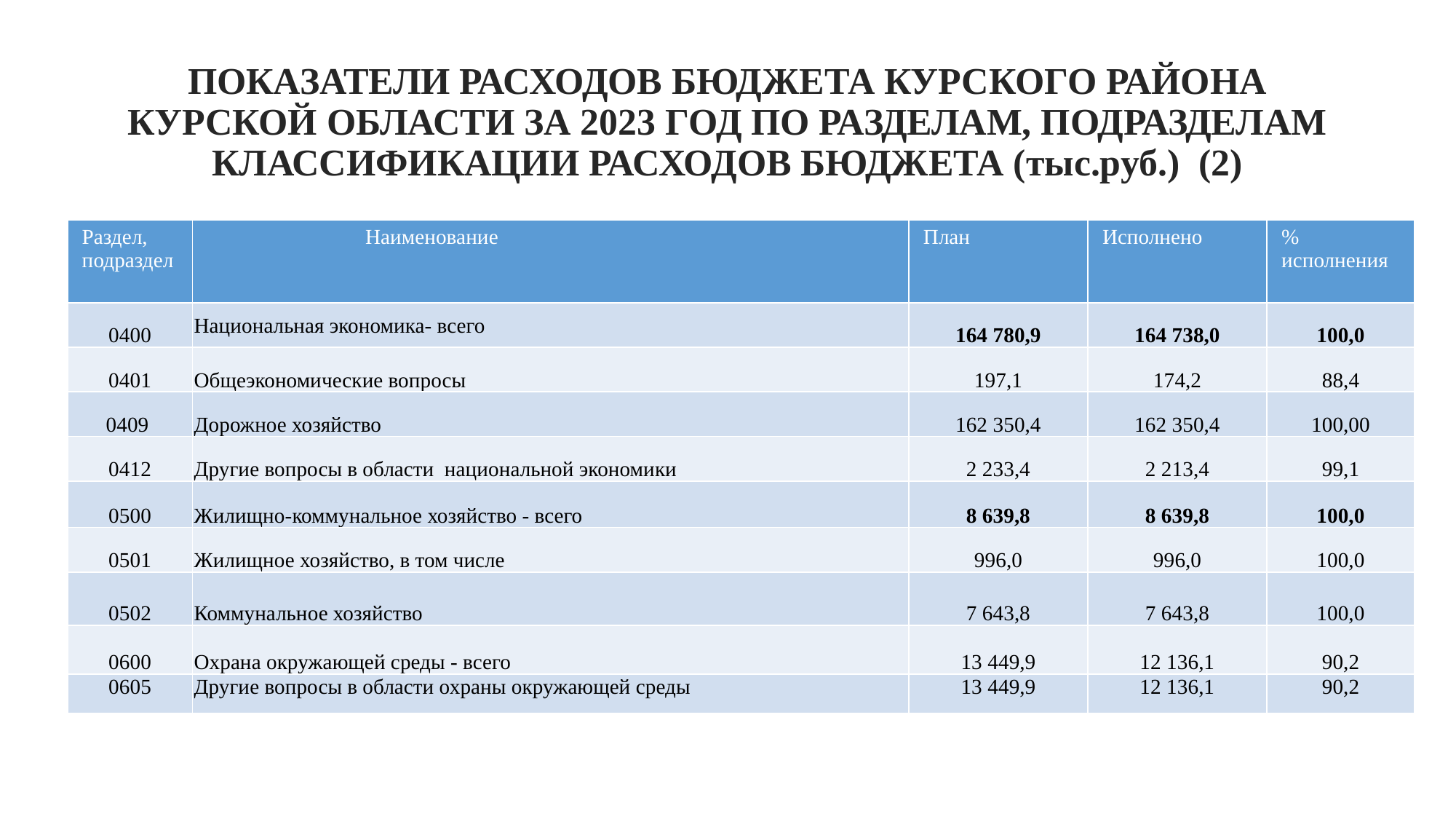

# ПОКАЗАТЕЛИ РАСХОДОВ БЮДЖЕТА КУРСКОГО РАЙОНА КУРСКОЙ ОБЛАСТИ ЗА 2023 ГОД ПО РАЗДЕЛАМ, ПОДРАЗДЕЛАМ КЛАССИФИКАЦИИ РАСХОДОВ БЮДЖЕТА (тыс.руб.)  (2)
| Раздел, подраздел | Наименование | План | Исполнено | % исполнения |
| --- | --- | --- | --- | --- |
| 0400 | Национальная экономика- всего | 164 780,9 | 164 738,0 | 100,0 |
| 0401 | Общеэкономические вопросы | 197,1 | 174,2 | 88,4 |
| 0409 | Дорожное хозяйство | 162 350,4 | 162 350,4 | 100,00 |
| 0412 | Другие вопросы в области национальной экономики | 2 233,4 | 2 213,4 | 99,1 |
| 0500 | Жилищно-коммунальное хозяйство - всего | 8 639,8 | 8 639,8 | 100,0 |
| 0501 | Жилищное хозяйство, в том числе | 996,0 | 996,0 | 100,0 |
| 0502 | Коммунальное хозяйство | 7 643,8 | 7 643,8 | 100,0 |
| 0600 | Охрана окружающей среды - всего | 13 449,9 | 12 136,1 | 90,2 |
| 0605 | Другие вопросы в области охраны окружающей среды | 13 449,9 | 12 136,1 | 90,2 |